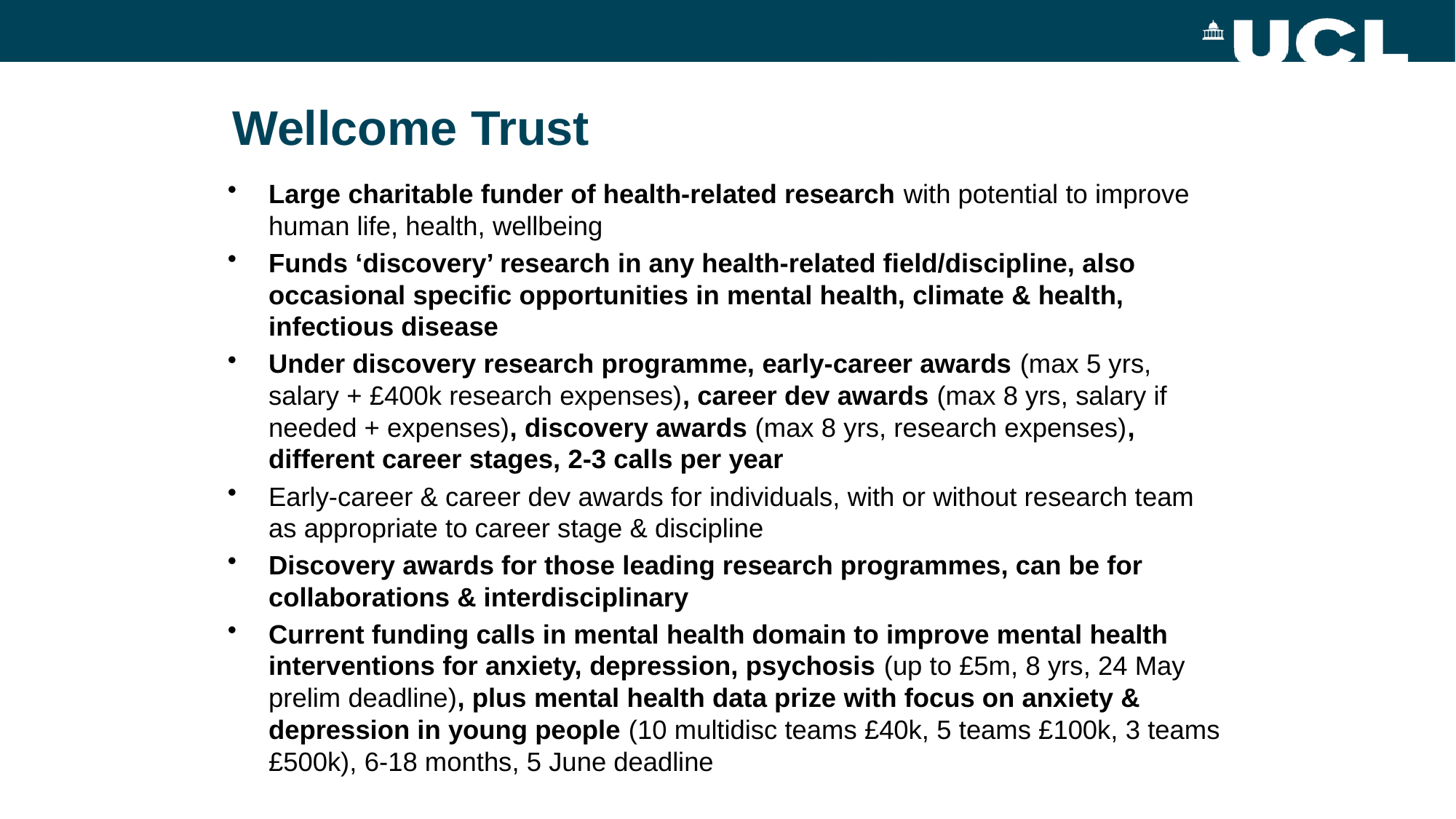

Wellcome Trust
Large charitable funder of health-related research with potential to improve human life, health, wellbeing
Funds ‘discovery’ research in any health-related field/discipline, also occasional specific opportunities in mental health, climate & health, infectious disease
Under discovery research programme, early-career awards (max 5 yrs, salary + £400k research expenses), career dev awards (max 8 yrs, salary if needed + expenses), discovery awards (max 8 yrs, research expenses), different career stages, 2-3 calls per year
Early-career & career dev awards for individuals, with or without research team as appropriate to career stage & discipline
Discovery awards for those leading research programmes, can be for collaborations & interdisciplinary
Current funding calls in mental health domain to improve mental health interventions for anxiety, depression, psychosis (up to £5m, 8 yrs, 24 May prelim deadline), plus mental health data prize with focus on anxiety & depression in young people (10 multidisc teams £40k, 5 teams £100k, 3 teams £500k), 6-18 months, 5 June deadline